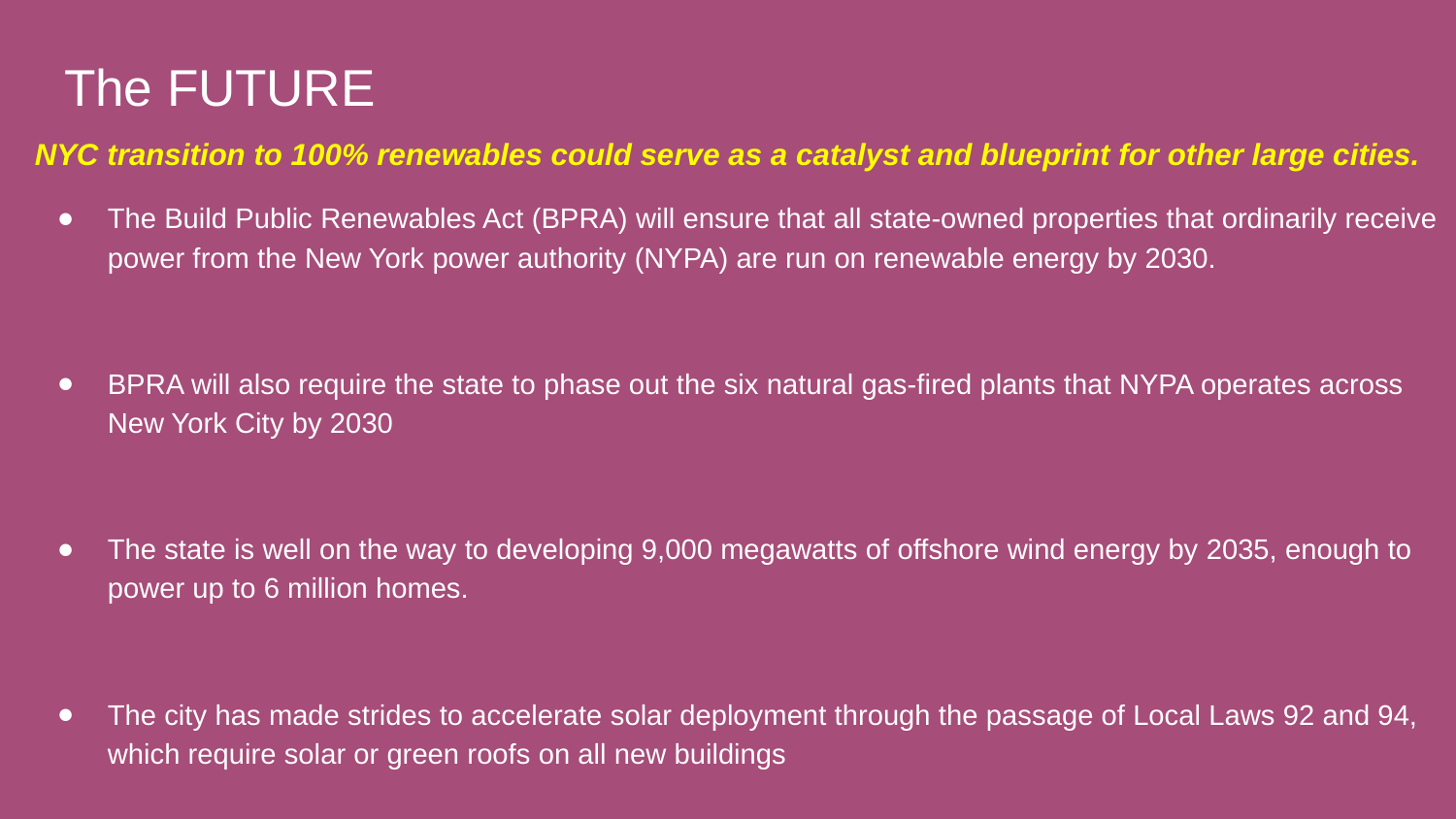

# The FUTURE
NYC transition to 100% renewables could serve as a catalyst and blueprint for other large cities.
The Build Public Renewables Act (BPRA) will ensure that all state-owned properties that ordinarily receive power from the New York power authority (NYPA) are run on renewable energy by 2030.

BPRA will also require the state to phase out the six natural gas-fired plants that NYPA operates across New York City by 2030

The state is well on the way to developing 9,000 megawatts of offshore wind energy by 2035, enough to power up to 6 million homes.

The city has made strides to accelerate solar deployment through the passage of Local Laws 92 and 94, which require solar or green roofs on all new buildings